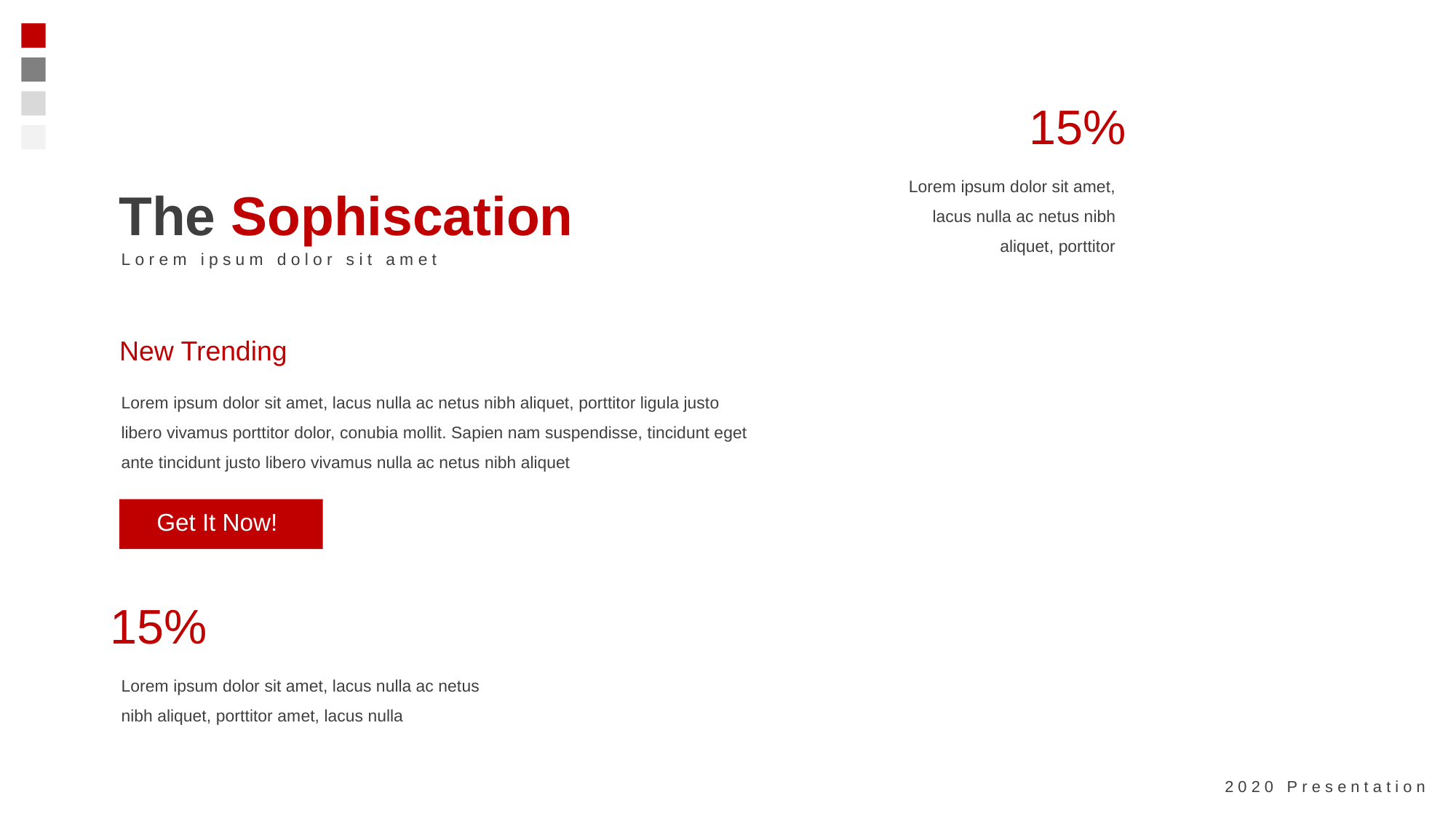

15%
Lorem ipsum dolor sit amet, lacus nulla ac netus nibh aliquet, porttitor
The Sophiscation
Lorem ipsum dolor sit amet
New Trending
Lorem ipsum dolor sit amet, lacus nulla ac netus nibh aliquet, porttitor ligula justo libero vivamus porttitor dolor, conubia mollit. Sapien nam suspendisse, tincidunt eget ante tincidunt justo libero vivamus nulla ac netus nibh aliquet

Get It Now!
15%
Lorem ipsum dolor sit amet, lacus nulla ac netus nibh aliquet, porttitor amet, lacus nulla
2020 Presentation